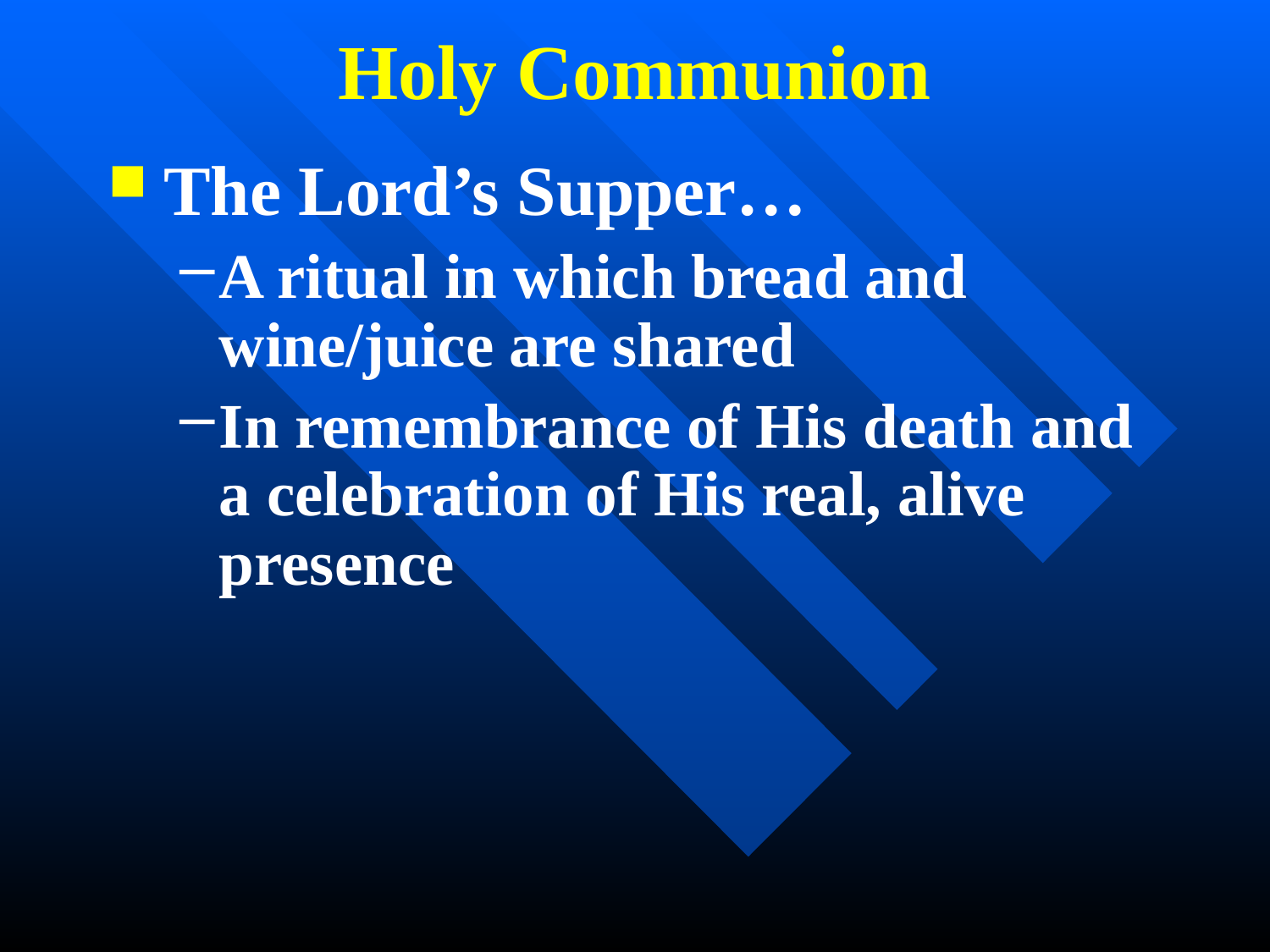

# Holy Communion
The Lord’s Supper…
A ritual in which bread and wine/juice are shared
In remembrance of His death and a celebration of His real, alive presence